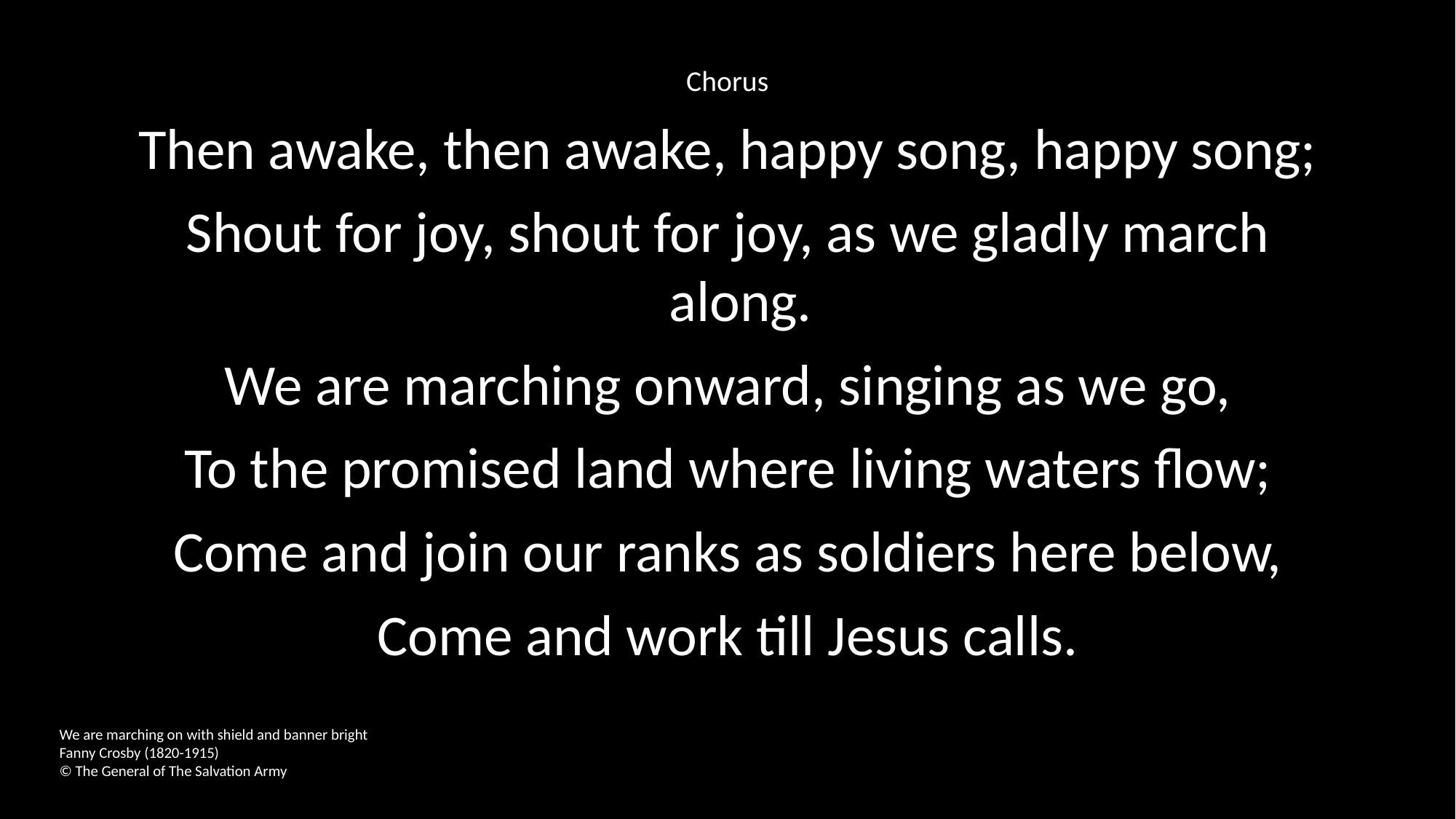

Chorus
Then awake, then awake, happy song, happy song;
Shout for joy, shout for joy, as we gladly march along.
We are marching onward, singing as we go,
To the promised land where living waters flow;
Come and join our ranks as soldiers here below,
Come and work till Jesus calls.
We are marching on with shield and banner bright
Fanny Crosby (1820-1915)
© The General of The Salvation Army